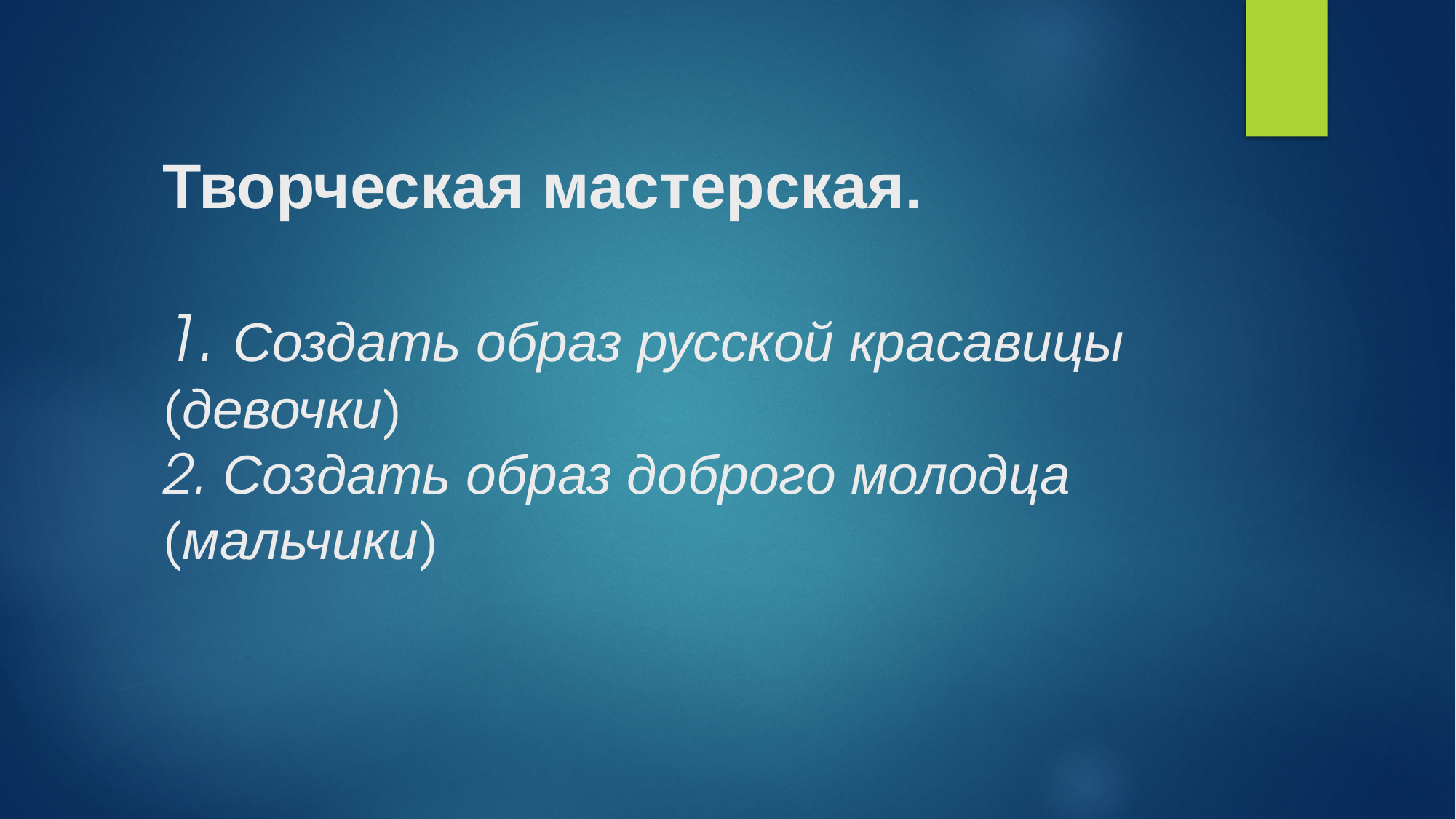

# Творческая мастерская. 1. Создать образ русской красавицы (девочки) 2. Создать образ доброго молодца (мальчики)